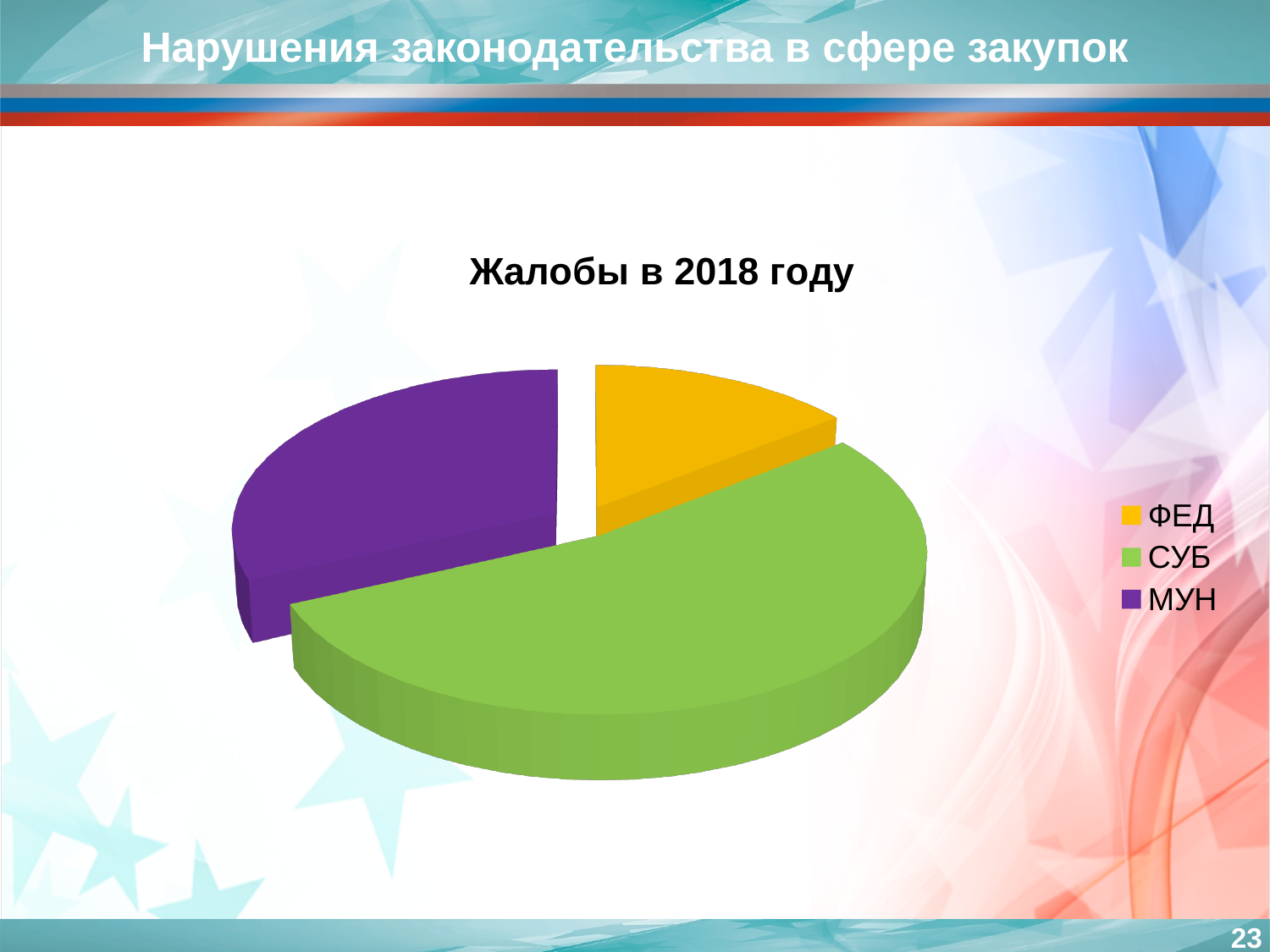

Нарушения законодательства в сфере закупок

[unsupported chart]

23